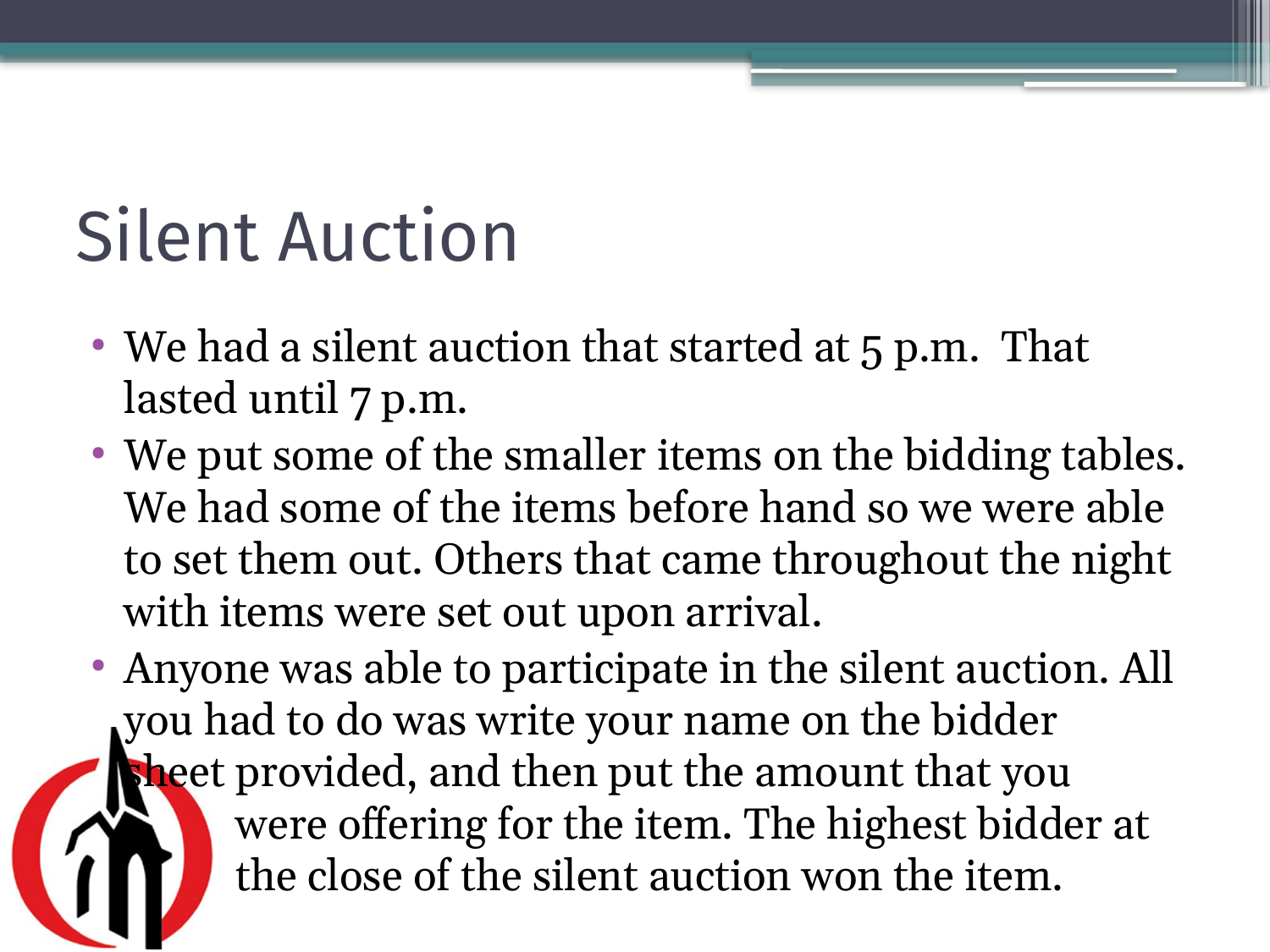

# Silent Auction
We had a silent auction that started at 5 p.m.  That lasted until 7 p.m.
We put some of the smaller items on the bidding tables. We had some of the items before hand so we were able to set them out. Others that came throughout the night with items were set out upon arrival.
Anyone was able to participate in the silent auction. All you had to do was write your name on the bidder    sheet provided, and then put the amount that you         	were offering for the item. The highest bidder at 	the close of the silent auction won the item.